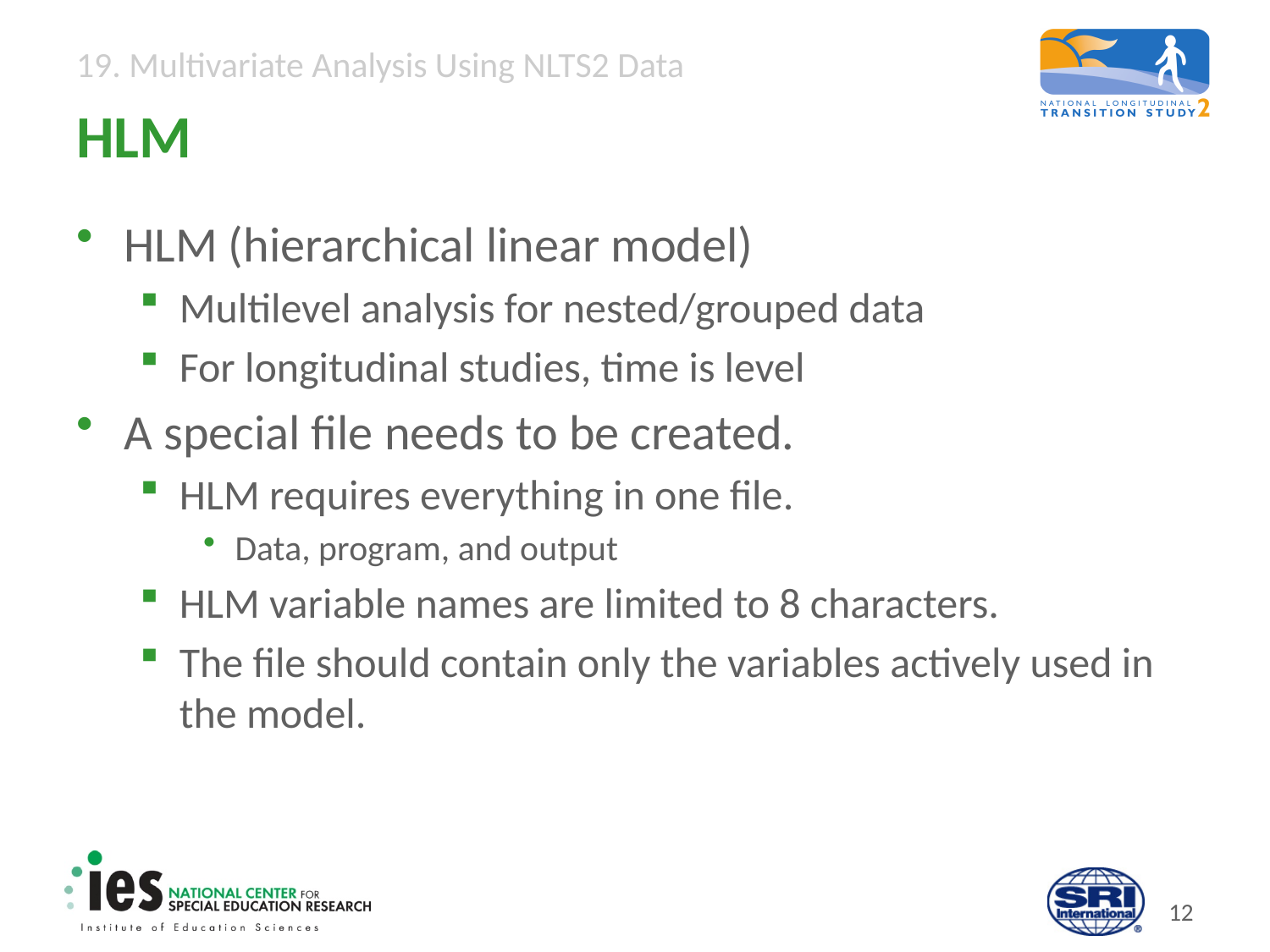

# HLM
HLM (hierarchical linear model)
Multilevel analysis for nested/grouped data
For longitudinal studies, time is level
A special file needs to be created.
HLM requires everything in one file.
Data, program, and output
HLM variable names are limited to 8 characters.
The file should contain only the variables actively used in the model.
12